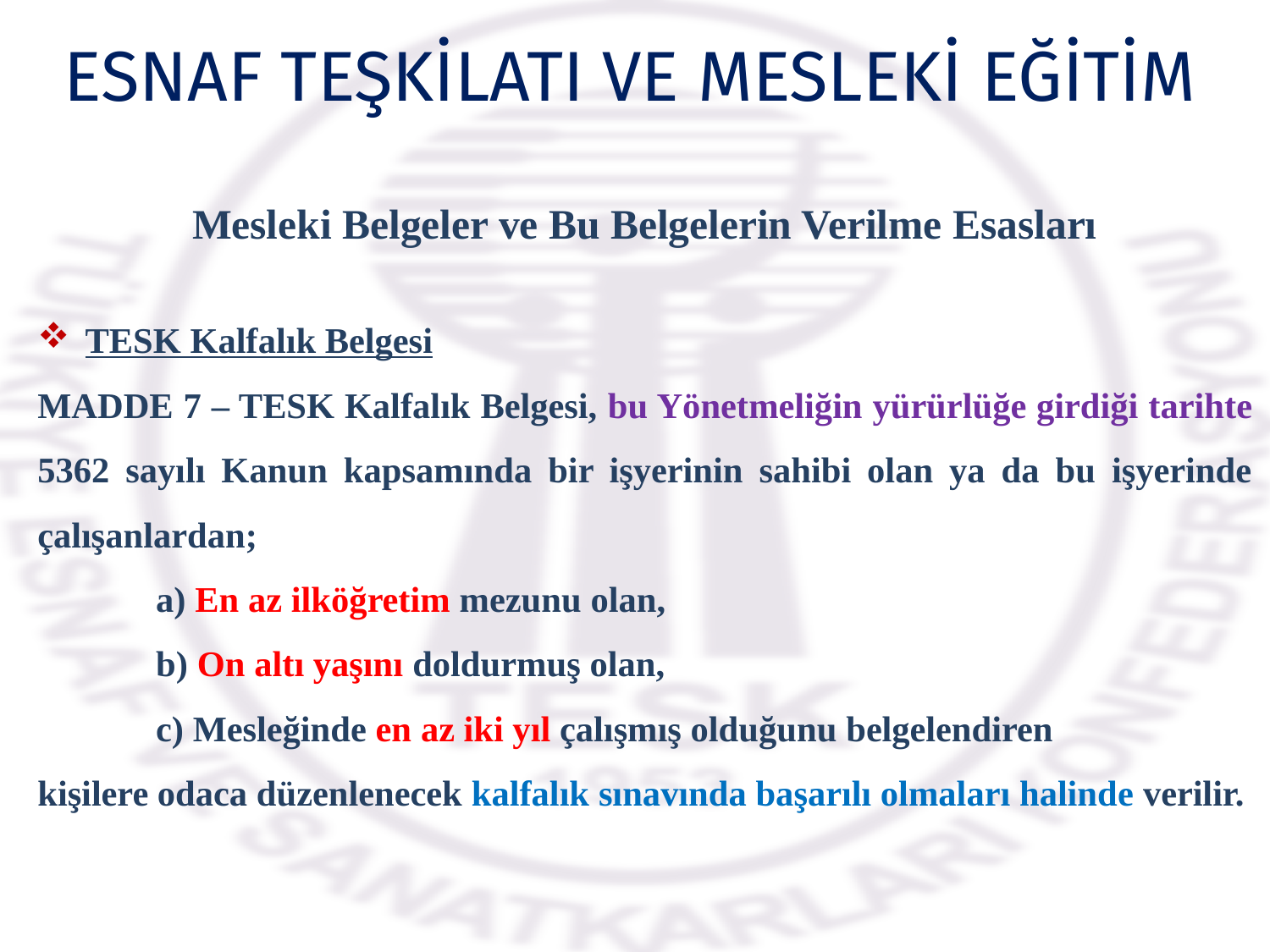

ESNAF TEŞKİLATI VE MESLEKİ EĞİTİM
Mesleki Belgeler ve Bu Belgelerin Verilme Esasları

TESK Kalfalık Belgesi
MADDE 7 – TESK Kalfalık Belgesi, bu Yönetmeliğin yürürlüğe girdiği tarihte 5362 sayılı Kanun kapsamında bir işyerinin sahibi olan ya da bu işyerinde çalışanlardan;
             a) En az ilköğretim mezunu olan,
             b) On altı yaşını doldurmuş olan,
             c) Mesleğinde en az iki yıl çalışmış olduğunu belgelendiren
kişilere odaca düzenlenecek kalfalık sınavında başarılı olmaları halinde verilir.